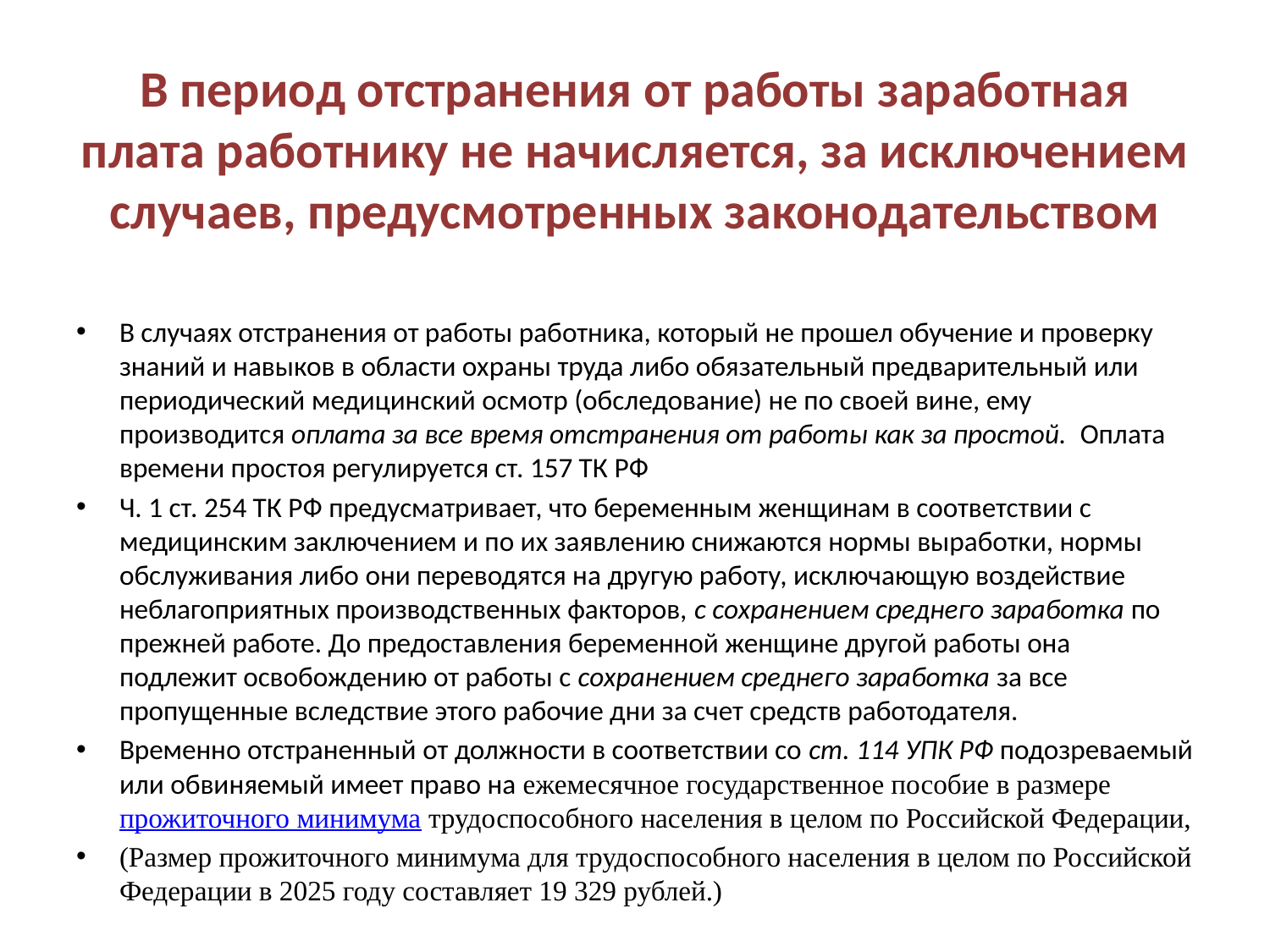

# В период отстранения от работы заработная плата работнику не начисляется, за исключением случаев, предусмотренных законодательством
В случаях отстранения от работы работника, который не прошел обучение и проверку знаний и навыков в области охраны труда либо обязательный предварительный или периодический медицинский осмотр (обследование) не по своей вине, ему производится оплата за все время отстранения от работы как за простой.  Оплата времени простоя регулируется ст. 157 ТК РФ
Ч. 1 ст. 254 ТК РФ предусматривает, что беременным женщинам в соответствии с медицинским заключением и по их заявлению снижаются нормы выработки, нормы обслуживания либо они переводятся на другую работу, исключающую воздействие неблагоприятных производственных факторов, с сохранением среднего заработка по прежней работе. До предоставления беременной женщине другой работы она подлежит освобождению от работы с сохранением среднего заработка за все пропущенные вследствие этого рабочие дни за счет средств работодателя.
Временно отстраненный от должности в соответствии со ст. 114 УПК РФ подозреваемый или обвиняемый имеет право на ежемесячное государственное пособие в размере прожиточного минимума трудоспособного населения в целом по Российской Федерации,
(Размер прожиточного минимума для трудоспособного населения в целом по Российской Федерации в 2025 году составляет 19 329 рублей.)